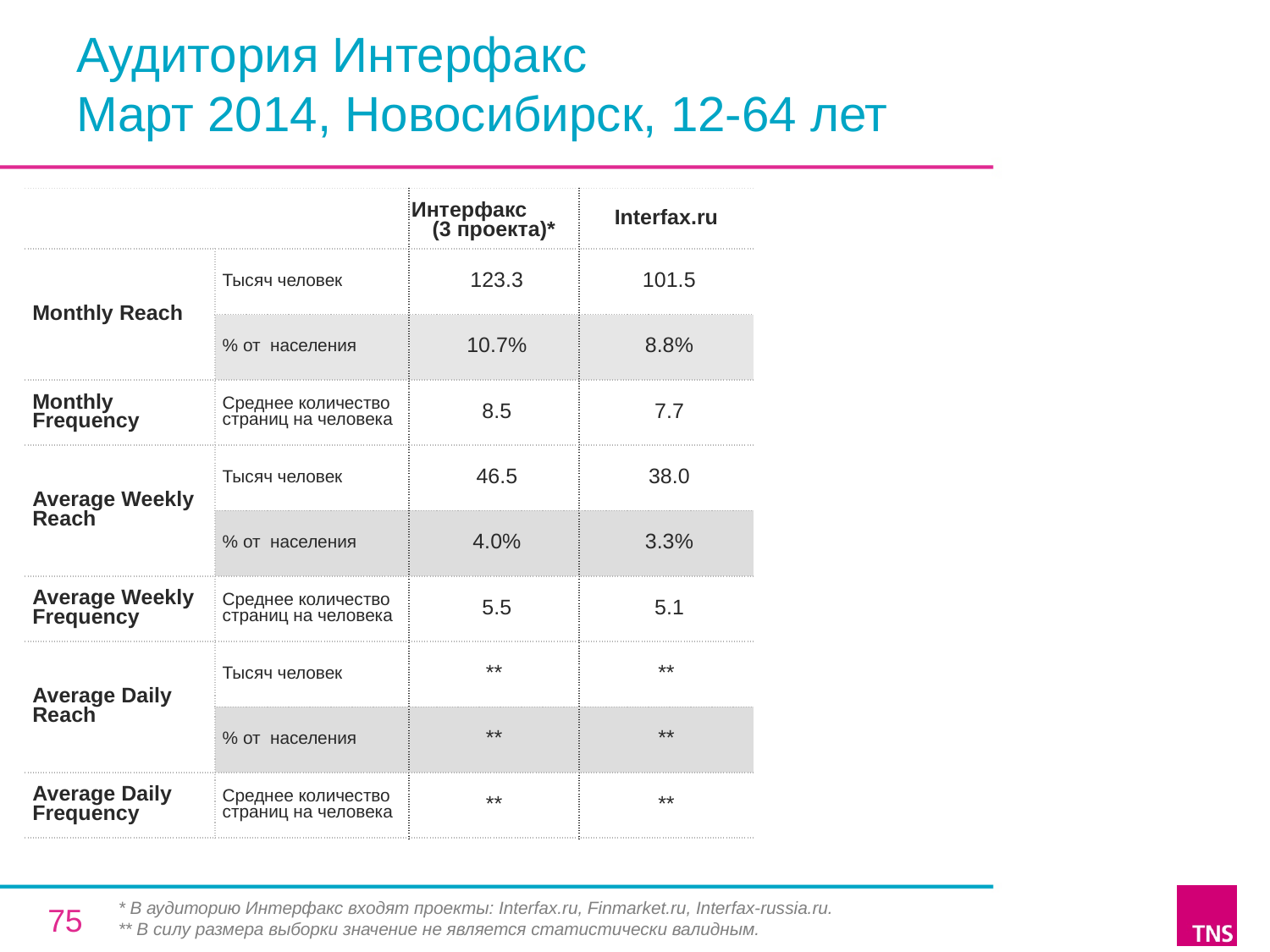

# Аудитория Интерфакс Март 2014, Новосибирск, 12-64 лет
|  |  | Интерфакс (3 проекта)\* | Interfax.ru |
| --- | --- | --- | --- |
| Monthly Reach | Тысяч человек | 123.3 | 101.5 |
|  | % от населения | 10.7% | 8.8% |
| Monthly Frequency | Среднее количество страниц на человека | 8.5 | 7.7 |
| Average Weekly Reach | Тысяч человек | 46.5 | 38.0 |
|  | % от населения | 4.0% | 3.3% |
| Average Weekly Frequency | Среднее количество страниц на человека | 5.5 | 5.1 |
| Average Daily Reach | Тысяч человек | \*\* | \*\* |
|  | % от населения | \*\* | \*\* |
| Average Daily Frequency | Среднее количество страниц на человека | \*\* | \*\* |
* В аудиторию Интерфакс входят проекты: Interfax.ru, Finmarket.ru, Interfax-russia.ru.
** В силу размера выборки значение не является статистически валидным.
75